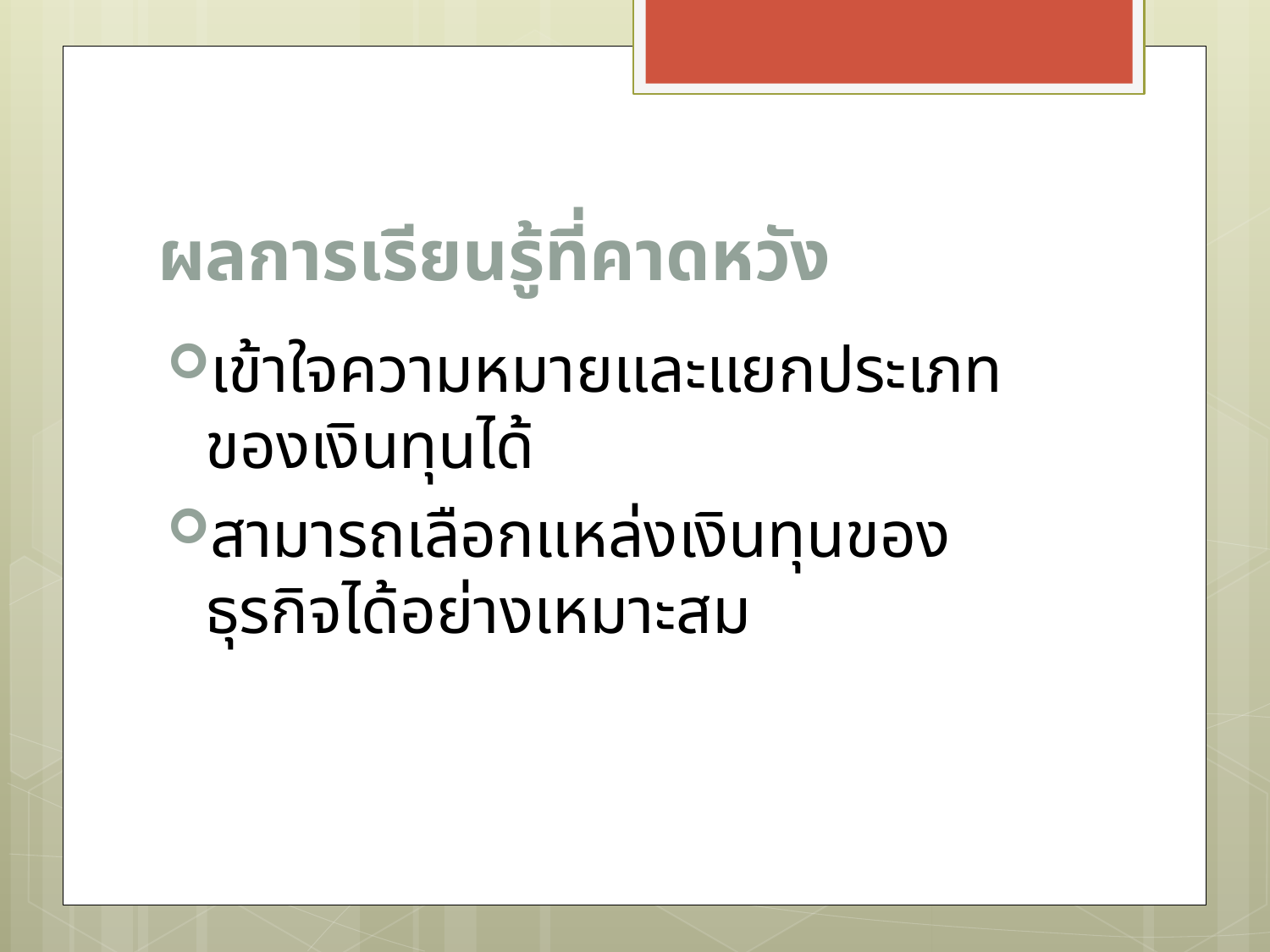

# ผลการเรียนรู้ที่คาดหวัง
เข้าใจความหมายและแยกประเภทของเงินทุนได้
สามารถเลือกแหล่งเงินทุนของธุรกิจได้อย่างเหมาะสม